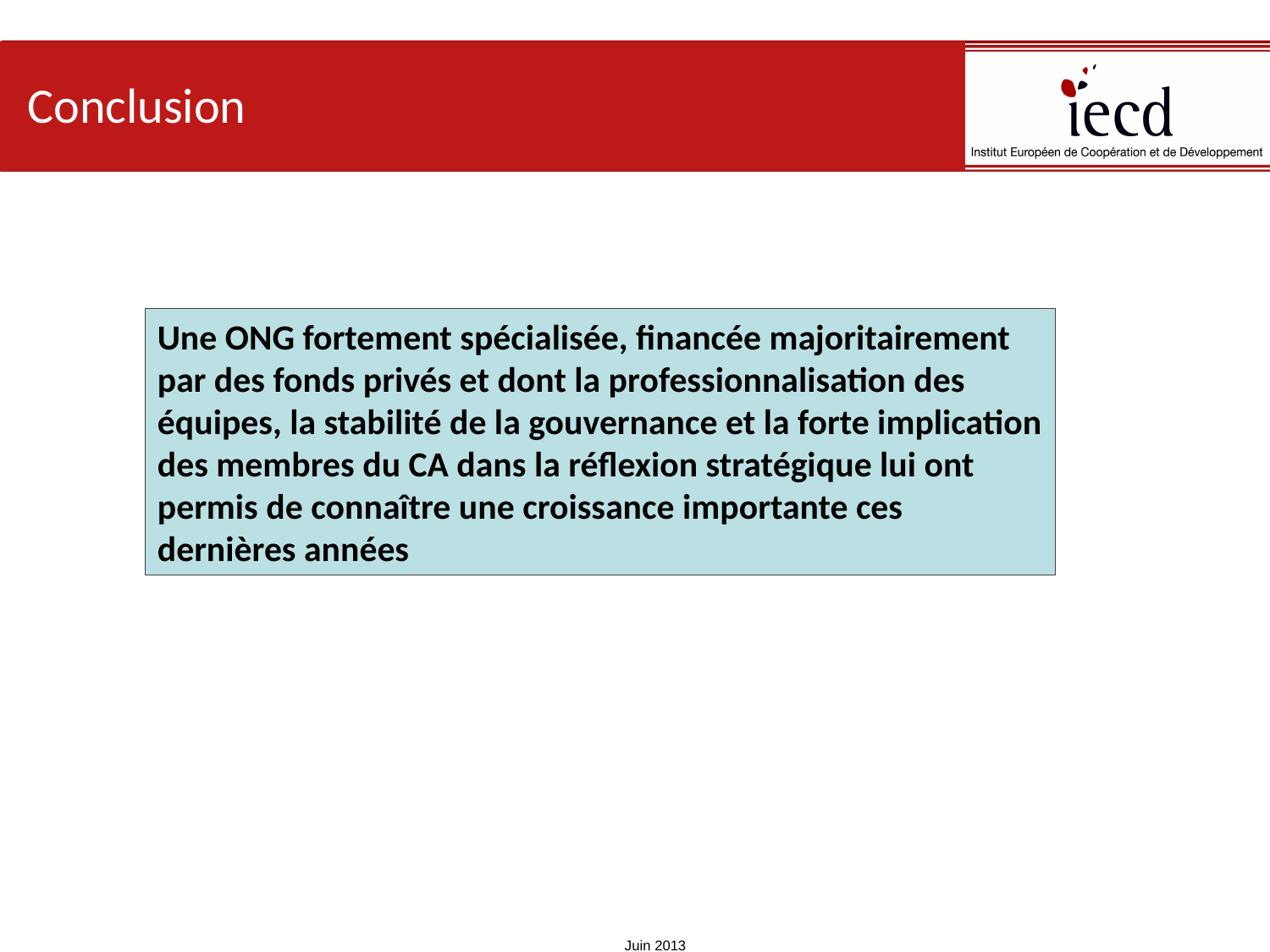

# Conclusion
Une ONG fortement spécialisée, financée majoritairement par des fonds privés et dont la professionnalisation des équipes, la stabilité de la gouvernance et la forte implication des membres du CA dans la réflexion stratégique lui ont permis de connaître une croissance importante ces dernières années